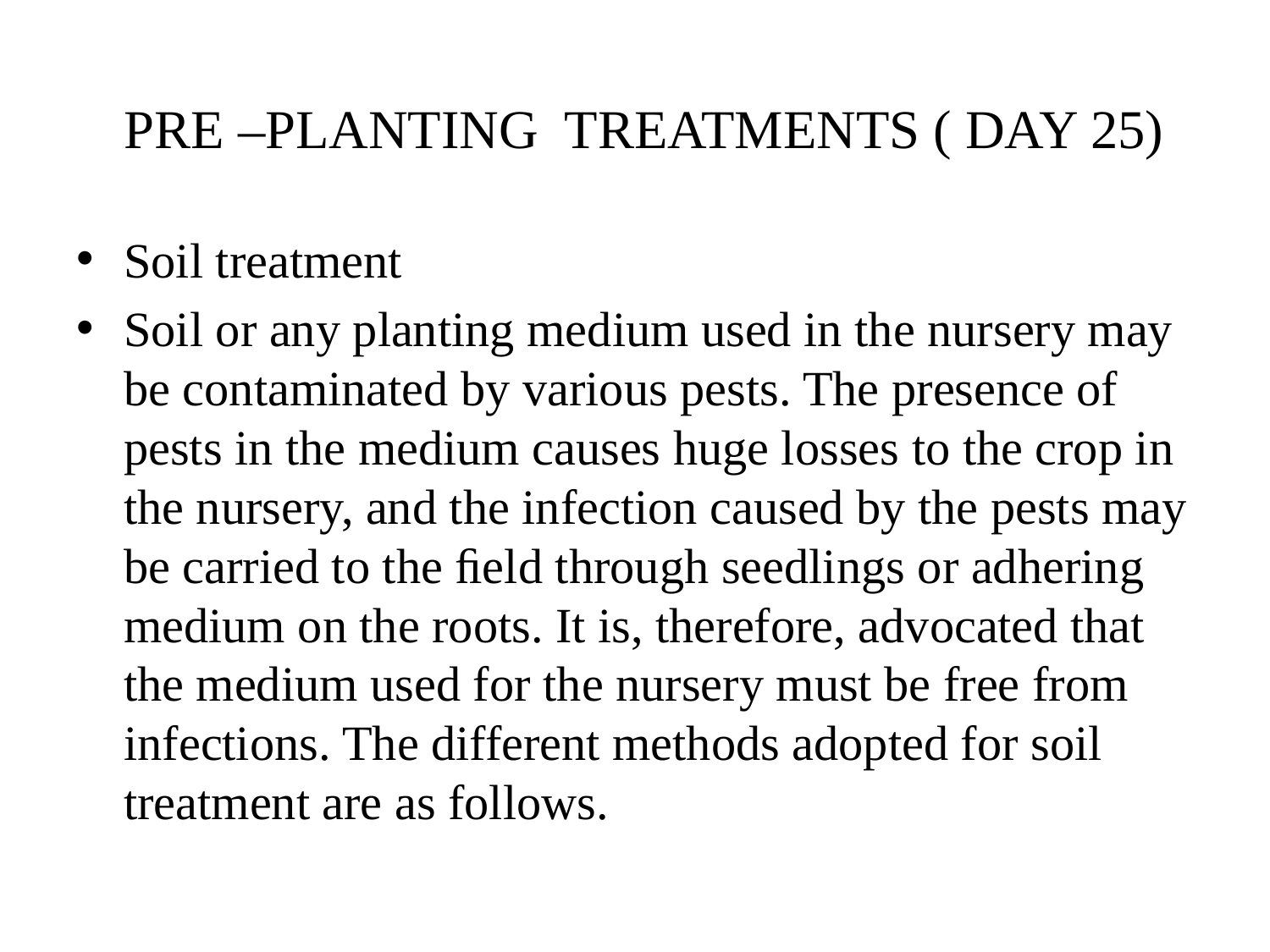

# PRE –PLANTING  TREATMENTS ( DAY 25)
Soil treatment
Soil or any planting medium used in the nursery may be contaminated by various pests. The presence of pests in the medium causes huge losses to the crop in the nursery, and the infection caused by the pests may be carried to the ﬁeld through seedlings or adhering medium on the roots. It is, therefore, advocated that the medium used for the nursery must be free from infections. The different methods adopted for soil treatment are as follows.